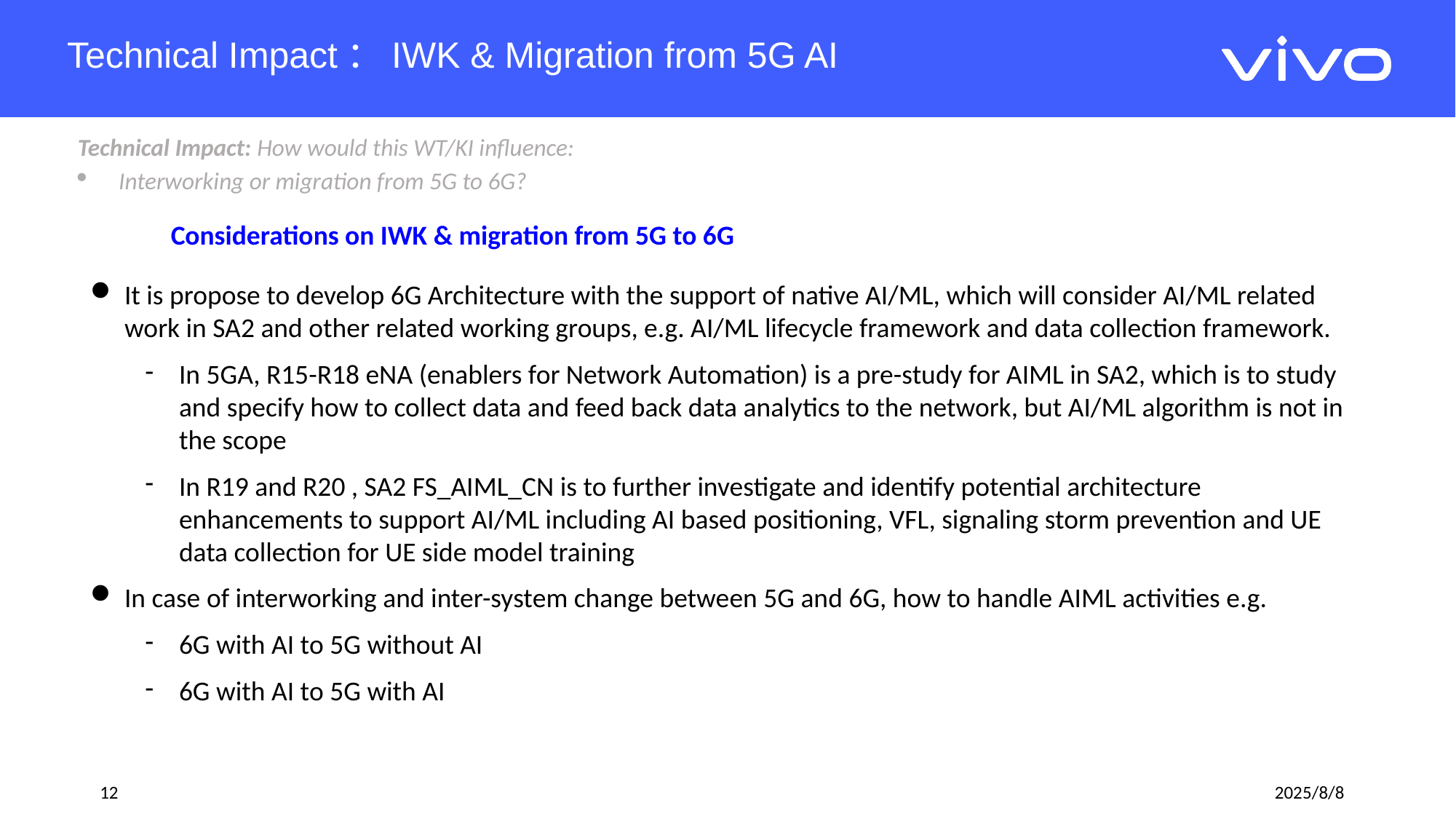

Technical Impact：IWK & Migration from 5G AI
Technical Impact: How would this WT/KI influence:
Interworking or migration from 5G to 6G?
Considerations on IWK & migration from 5G to 6G
It is propose to develop 6G Architecture with the support of native AI/ML, which will consider AI/ML related work in SA2 and other related working groups, e.g. AI/ML lifecycle framework and data collection framework.
In 5GA, R15-R18 eNA (enablers for Network Automation) is a pre-study for AIML in SA2, which is to study and specify how to collect data and feed back data analytics to the network, but AI/ML algorithm is not in the scope
In R19 and R20 , SA2 FS_AIML_CN is to further investigate and identify potential architecture enhancements to support AI/ML including AI based positioning, VFL, signaling storm prevention and UE data collection for UE side model training
In case of interworking and inter-system change between 5G and 6G, how to handle AIML activities e.g.
6G with AI to 5G without AI
6G with AI to 5G with AI